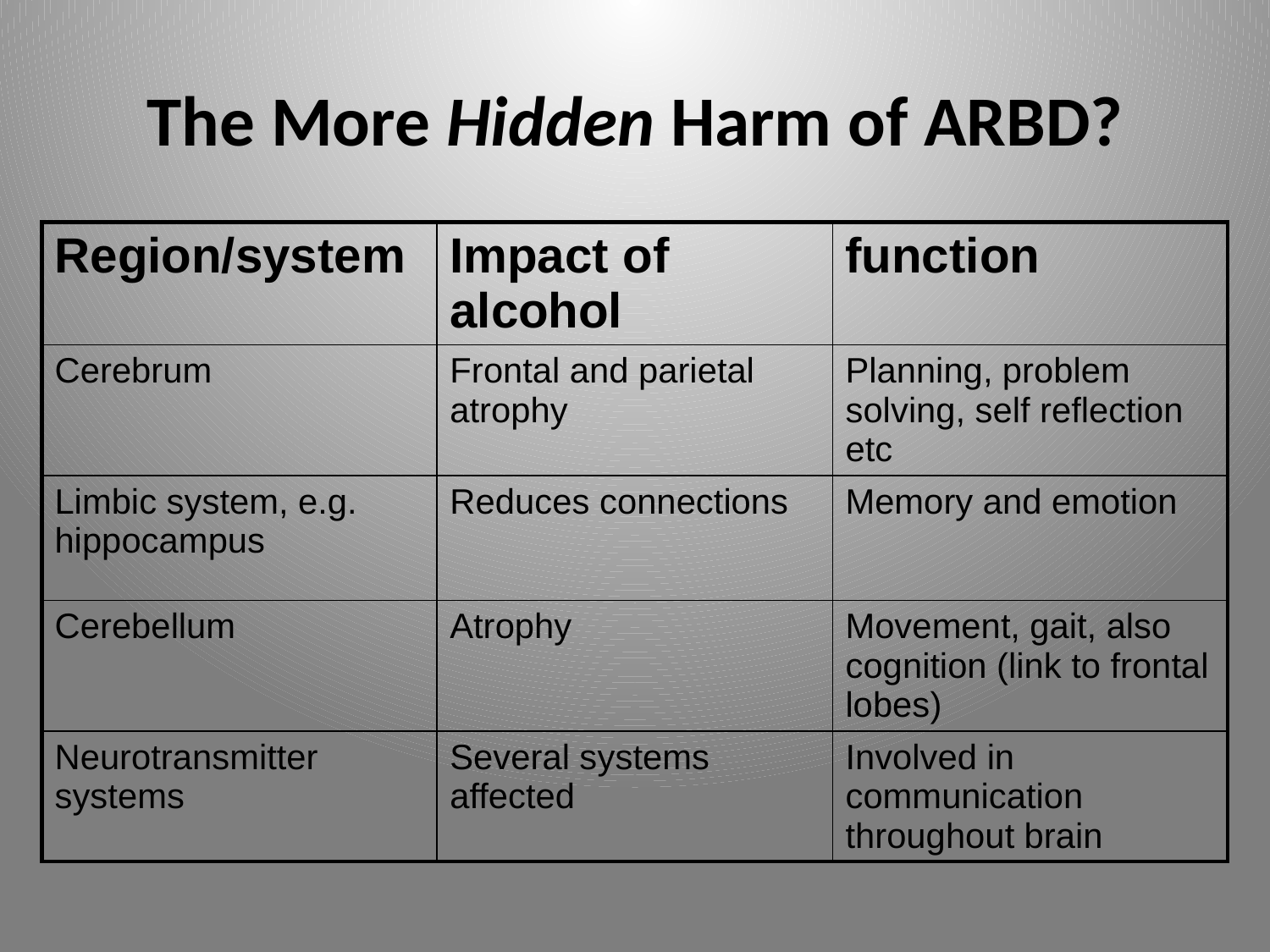

The More Hidden Harm of ARBD?
| Region/system | Impact of alcohol | function |
| --- | --- | --- |
| Cerebrum | Frontal and parietal atrophy | Planning, problem solving, self reflection etc |
| Limbic system, e.g. hippocampus | Reduces connections | Memory and emotion |
| Cerebellum | Atrophy | Movement, gait, also cognition (link to frontal lobes) |
| Neurotransmitter systems | Several systems affected | Involved in communication throughout brain |